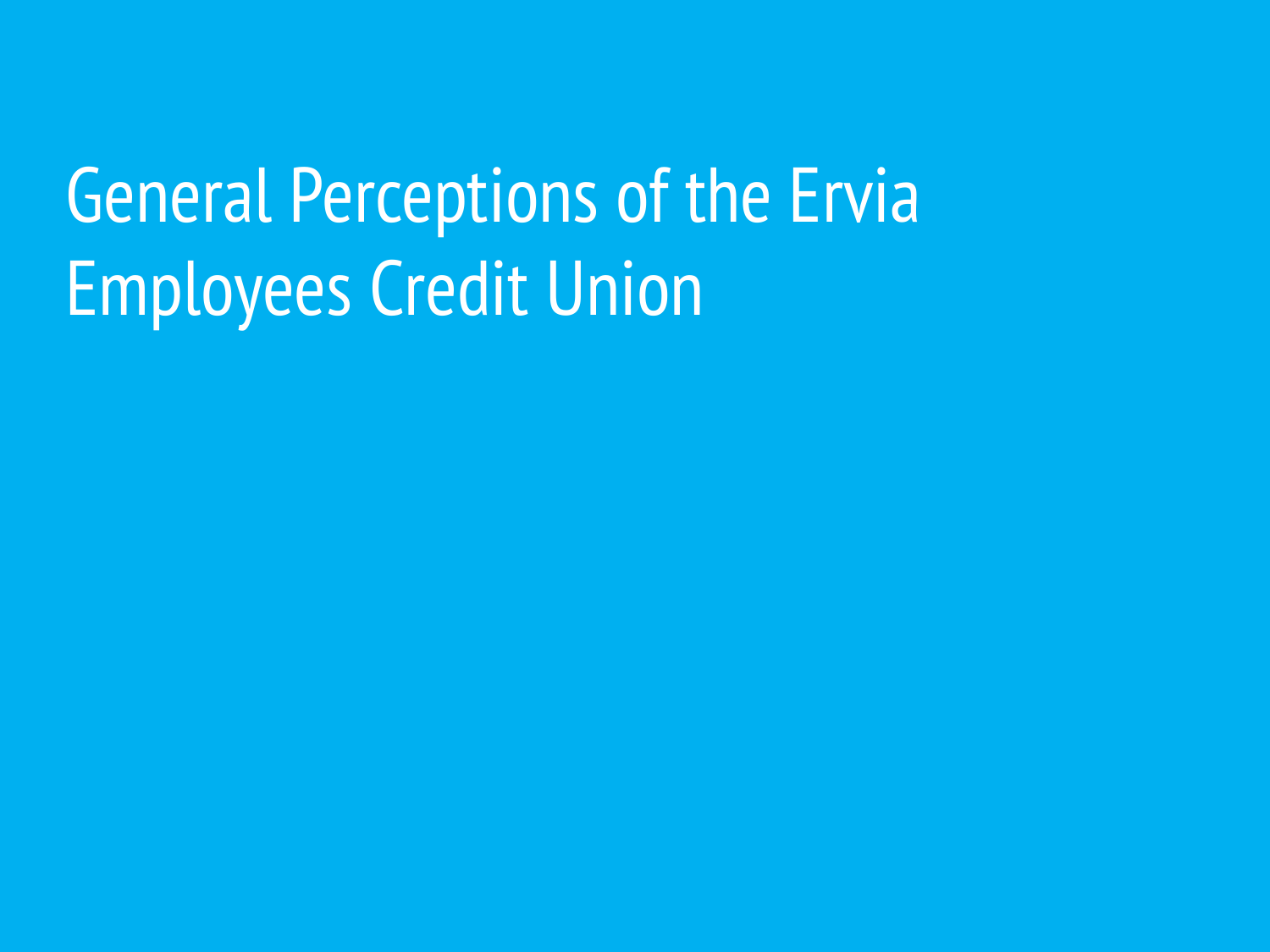

# General Perceptions of the Ervia Employees Credit Union